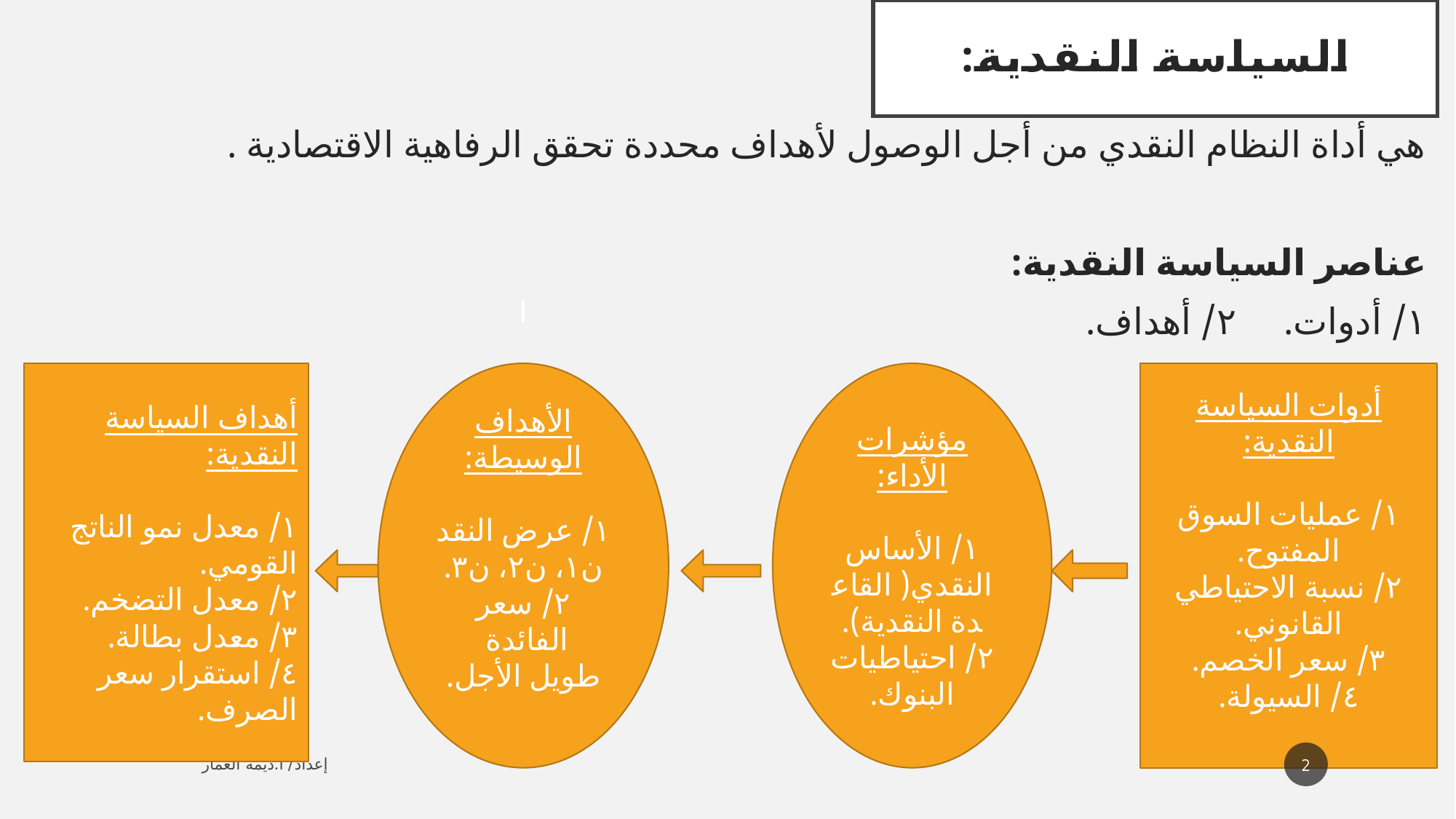

# السياسة النقدية:
هي أداة النظام النقدي من أجل الوصول لأهداف محددة تحقق الرفاهية الاقتصادية .

عناصر السياسة النقدية:
١/ أدوات.     ٢/ أهداف.

أهداف السياسة النقدية:

١/ معدل نمو الناتج القومي.
٢/ معدل التضخم.
٣/ معدل بطالة.
٤/ استقرار سعر الصرف.
ا

الأهداف الوسيطة:

١/ عرض النقد ن١، ن٢، ن٣.
٢/ سعر الفائدة
طويل الأجل.

مؤشرات الأداء:

١/ الأساس النقدي( القاعدة النقدية).
٢/ احتياطيات البنوك.
أدوات السياسة النقدية:

١/ عمليات السوق المفتوح.
٢/ نسبة الاحتياطي القانوني.
٣/ سعر الخصم.
٤/ السيولة.

2
إعداد/ أ.ديمه العمار